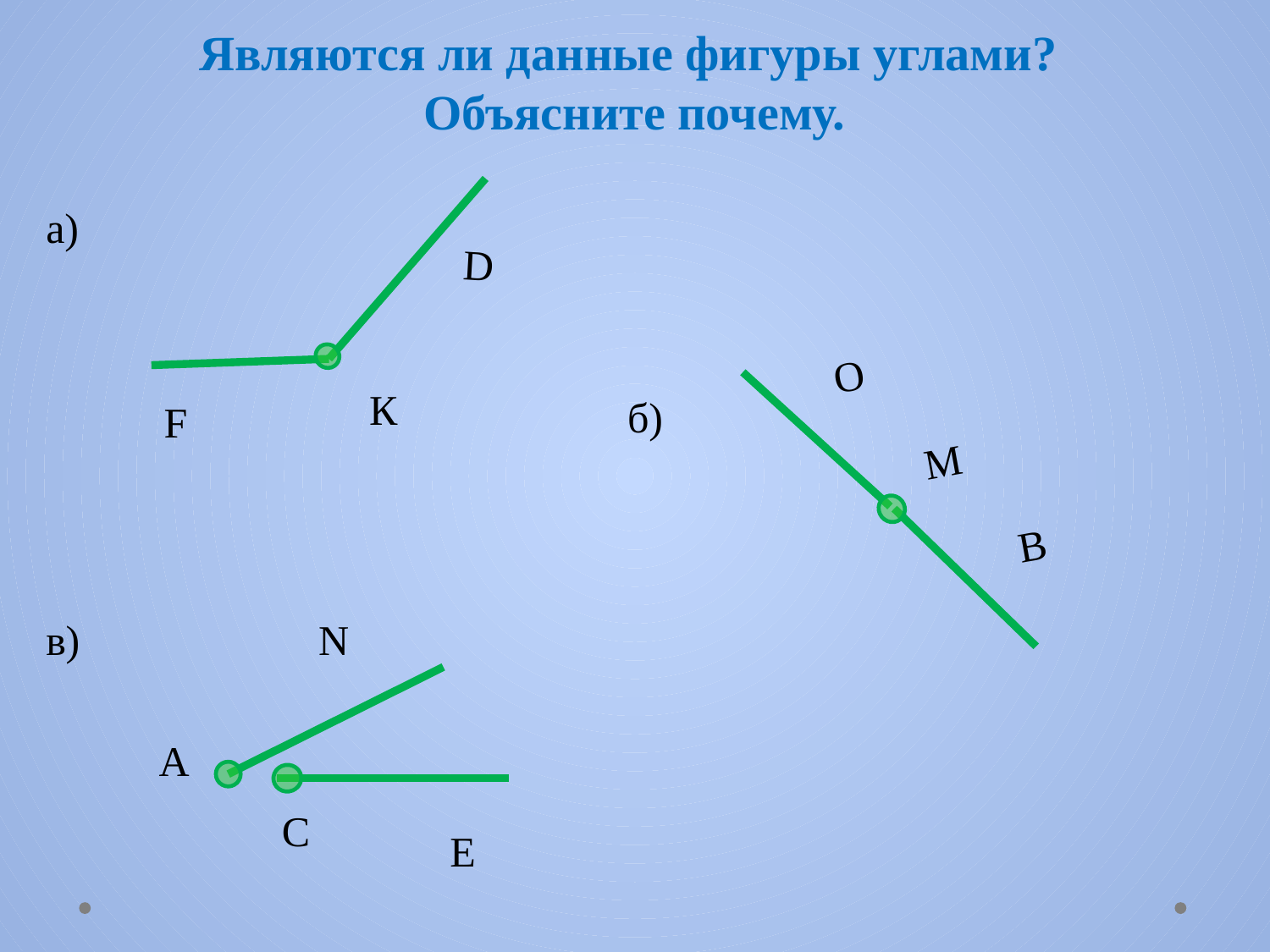

# Являются ли данные фигуры углами? Объясните почему.

D
К
F
а)

O
M
В
б)
N

А
С
E
в)